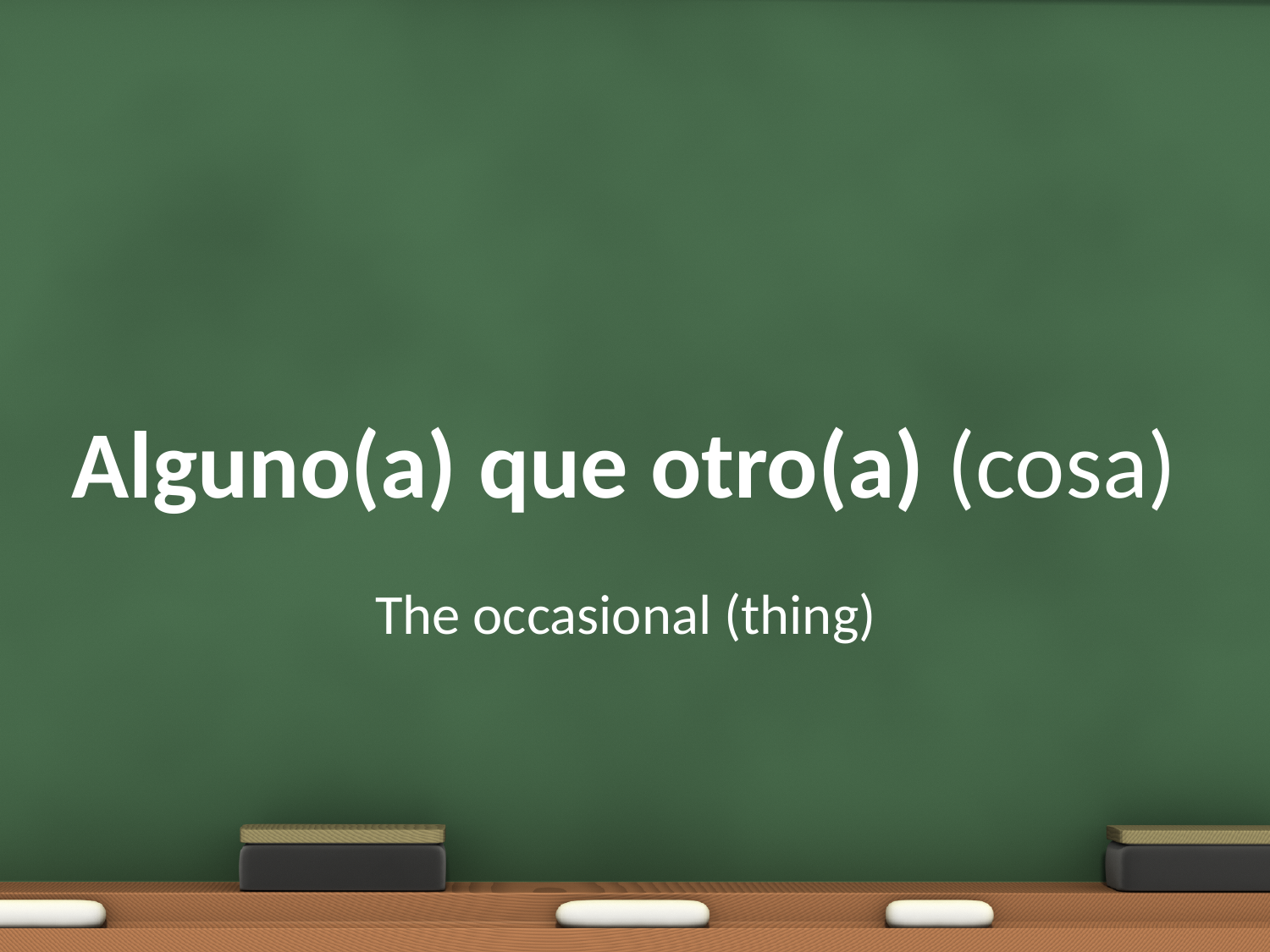

# Alguno(a) que otro(a) (cosa)
The occasional (thing)